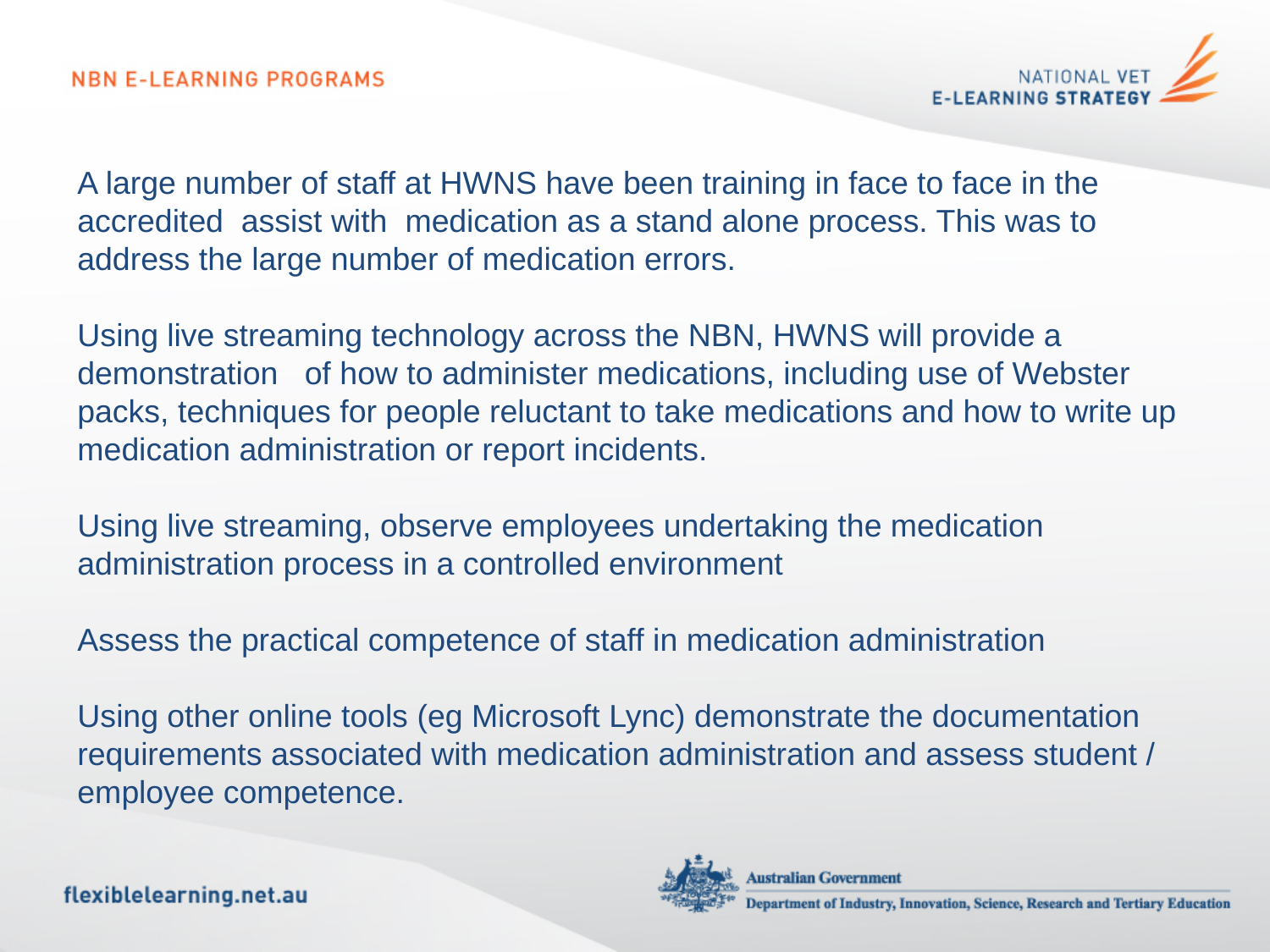

A large number of staff at HWNS have been training in face to face in the accredited  assist with  medication as a stand alone process. This was to address the large number of medication errors.

Using live streaming technology across the NBN, HWNS will provide a demonstration   of how to administer medications, including use of Webster packs, techniques for people reluctant to take medications and how to write up medication administration or report incidents.

Using live streaming, observe employees undertaking the medication administration process in a controlled environment

Assess the practical competence of staff in medication administration

Using other online tools (eg Microsoft Lync) demonstrate the documentation requirements associated with medication administration and assess student / employee competence.